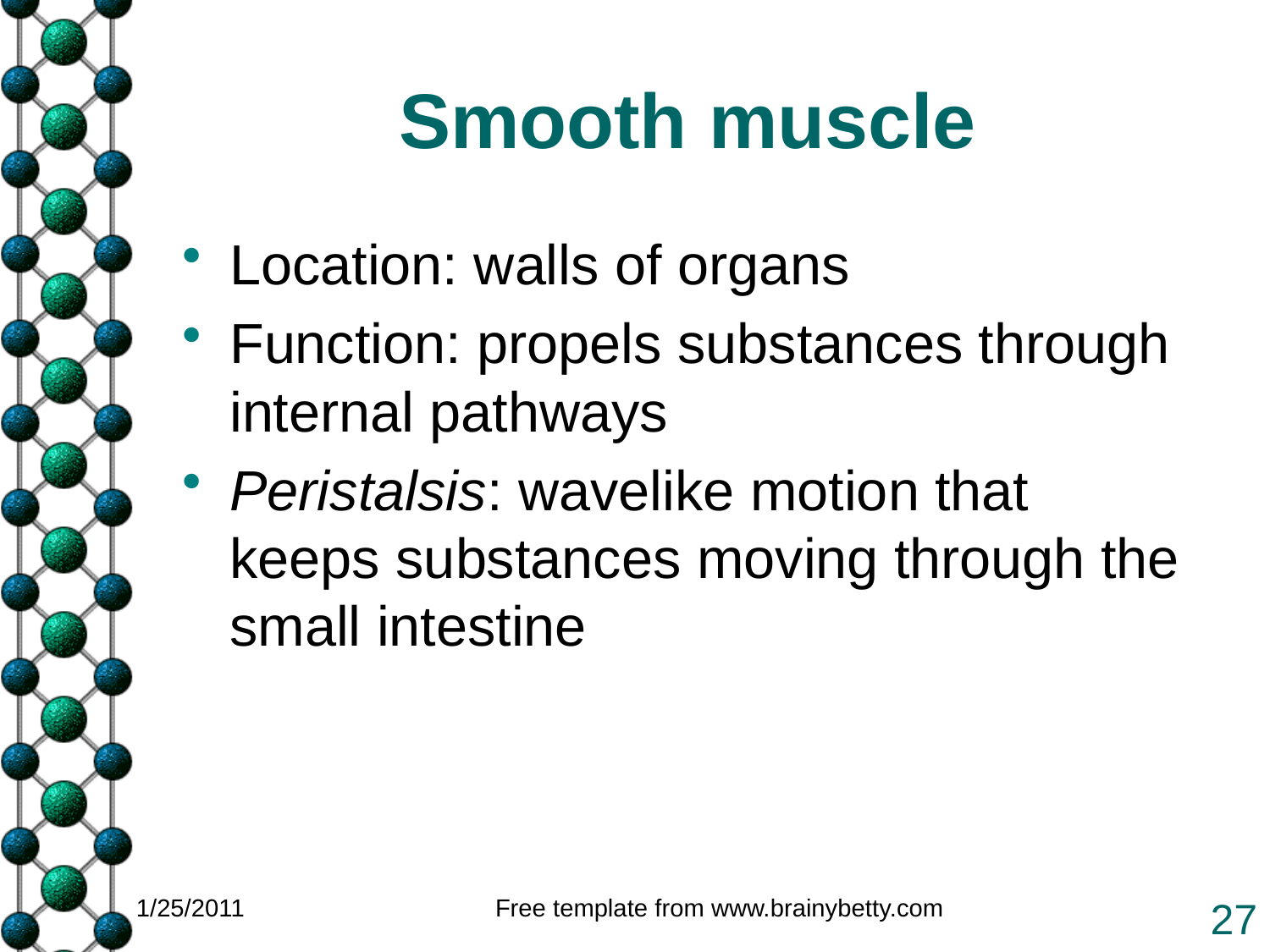

# Smooth muscle
Location: walls of organs
Function: propels substances through internal pathways
Peristalsis: wavelike motion that keeps substances moving through the small intestine
1/25/2011
Free template from www.brainybetty.com
27